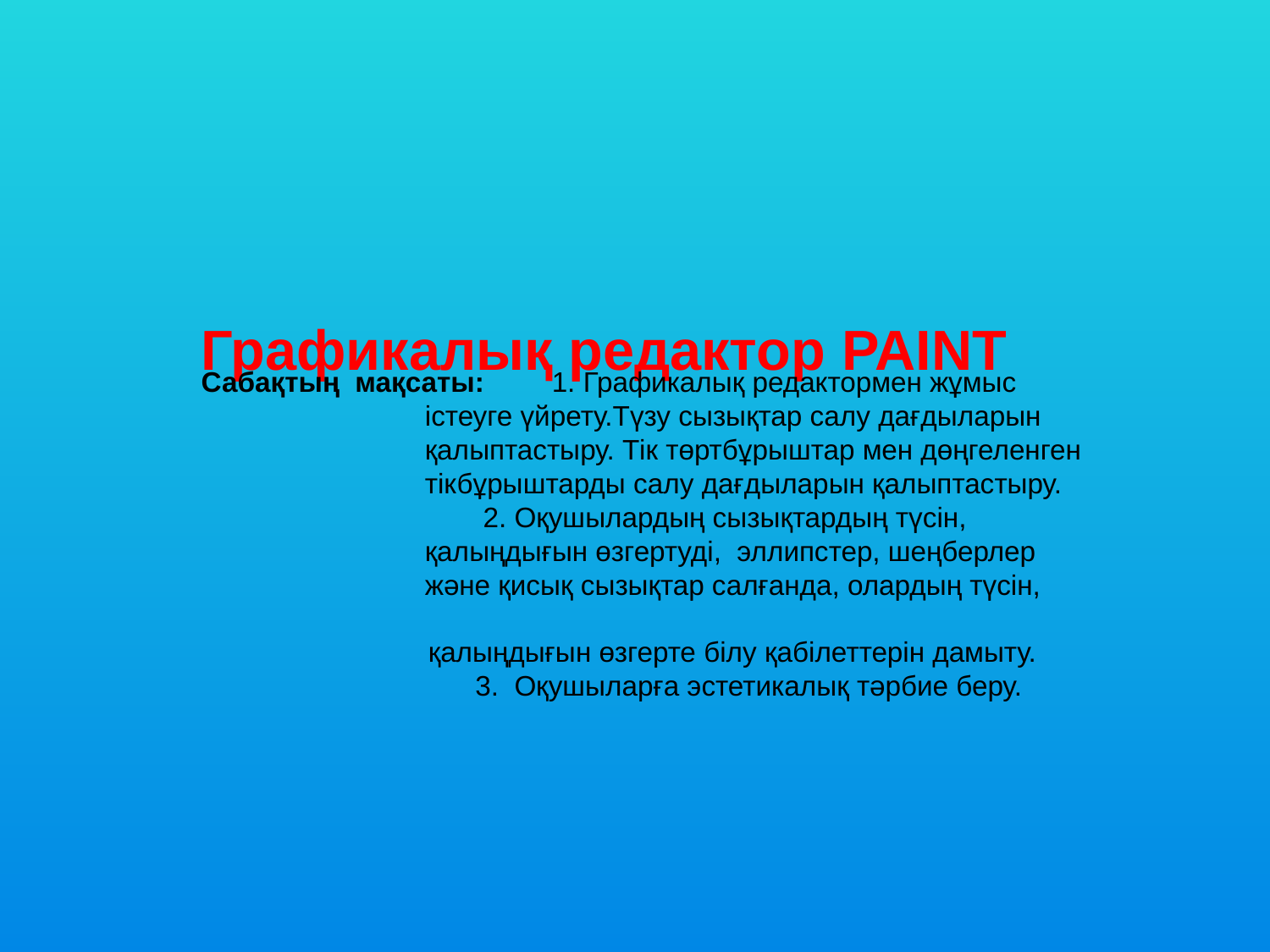

Графикалық редактор PAINT
Сабақтың  мақсаты:	1. Графикалық редактормен жұмыс    істеуге үйрету.Түзу сызықтар салу дағдыларын қалыптастыру. Тік төртбұрыштар мен дөңгеленген тікбұрыштарды салу дағдыларын қалыптастыру.
                                    2. Оқушылардың сызықтардың түсін, қалыңдығын өзгертуді,  эллипстер, шеңберлер және қисық сызықтар салғанда, олардың түсін,
                             қалыңдығын өзгерте білу қабілеттерін дамыту.
                                   3.  Оқушыларға эстетикалық тәрбие беру.